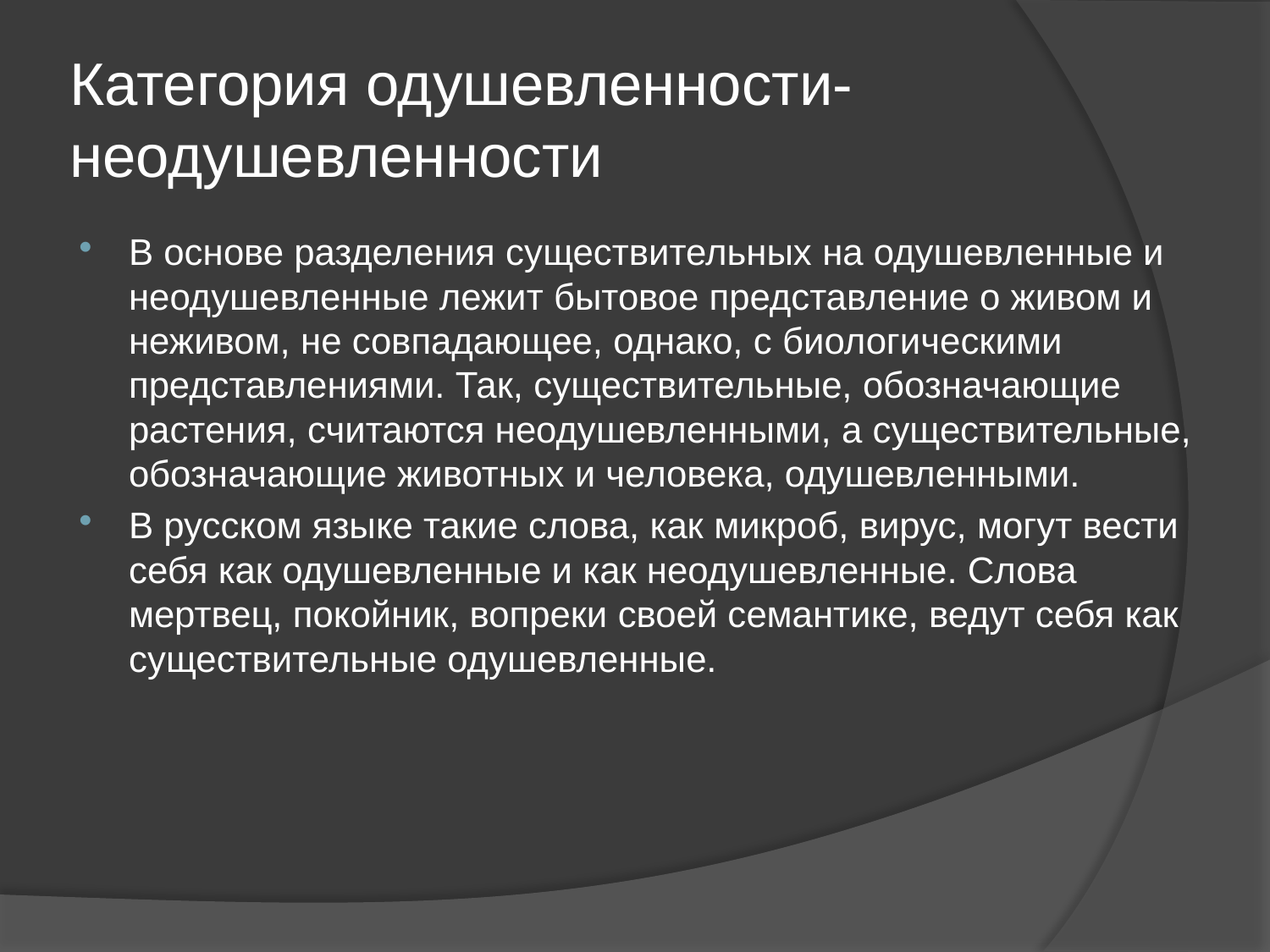

# Категория одушевленности-неодушевленности
В основе разделения существительных на одушевленные и неодушевленные лежит бытовое представление о живом и неживом, не совпадающее, однако, с биологическими представлениями. Так, существительные, обозначающие растения, считаются неодушевленными, а существительные, обозначающие животных и человека, одушевленными.
В русском языке такие слова, как микроб, вирус, могут вести себя как одушевленные и как неодушевленные. Слова мертвец, покойник, вопреки своей семантике, ведут себя как существительные одушевленные.